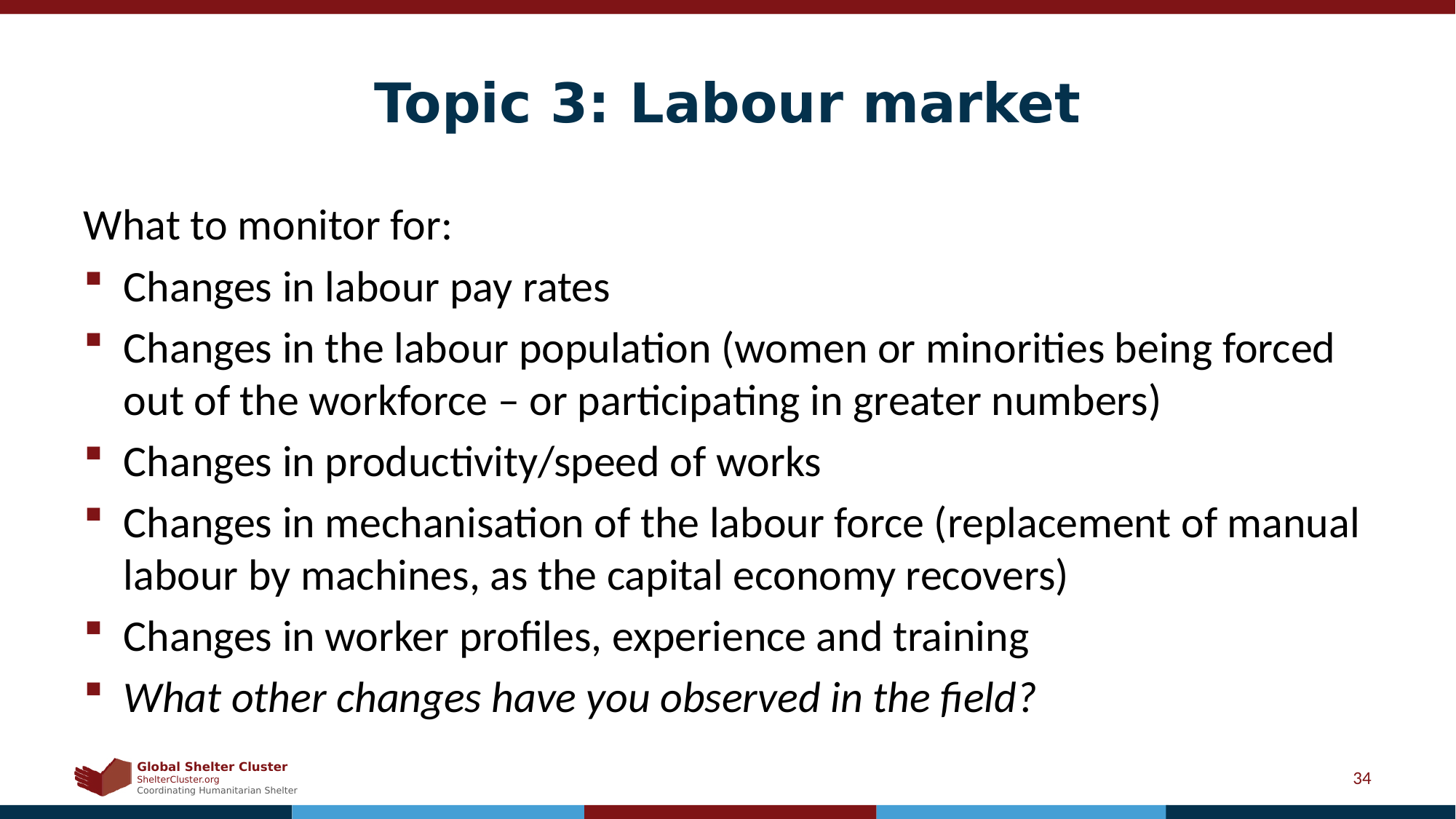

# Topic 3: Labour market
What to monitor for:
Changes in labour pay rates
Changes in the labour population (women or minorities being forced out of the workforce – or participating in greater numbers)
Changes in productivity/speed of works
Changes in mechanisation of the labour force (replacement of manual labour by machines, as the capital economy recovers)
Changes in worker profiles, experience and training
What other changes have you observed in the field?

34